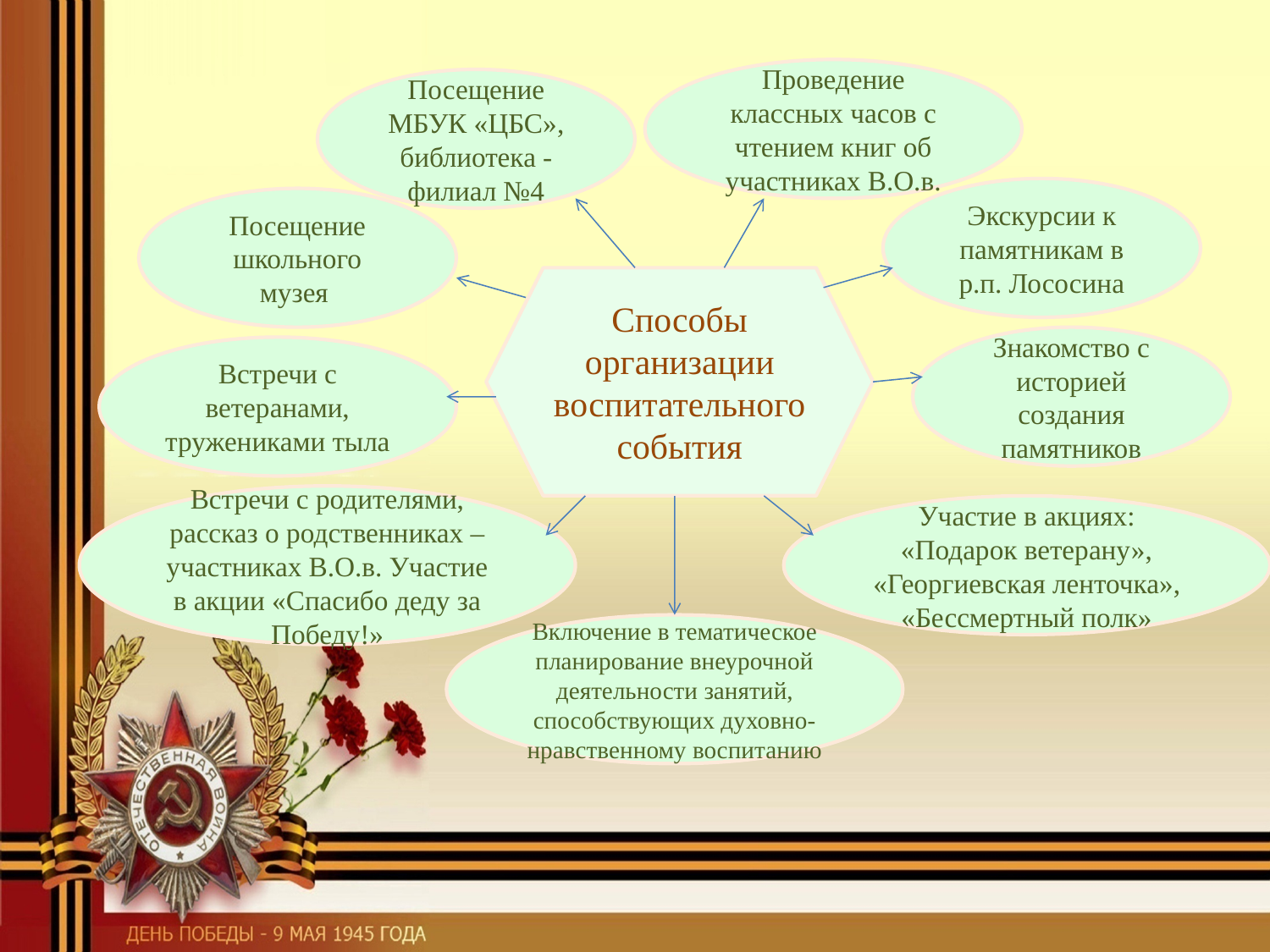

Проведение классных часов с чтением книг об участниках В.О.в.
Посещение МБУК «ЦБС», библиотека - филиал №4
Экскурсии к памятникам в р.п. Лососина
Посещение школьного музея
Способы организации воспитательного события
Знакомство с историей создания памятников
Встречи с ветеранами, тружениками тыла
Встречи с родителями, рассказ о родственниках – участниках В.О.в. Участие в акции «Спасибо деду за Победу!»
Участие в акциях: «Подарок ветерану», «Георгиевская ленточка», «Бессмертный полк»
Включение в тематическое планирование внеурочной деятельности занятий, способствующих духовно-нравственному воспитанию